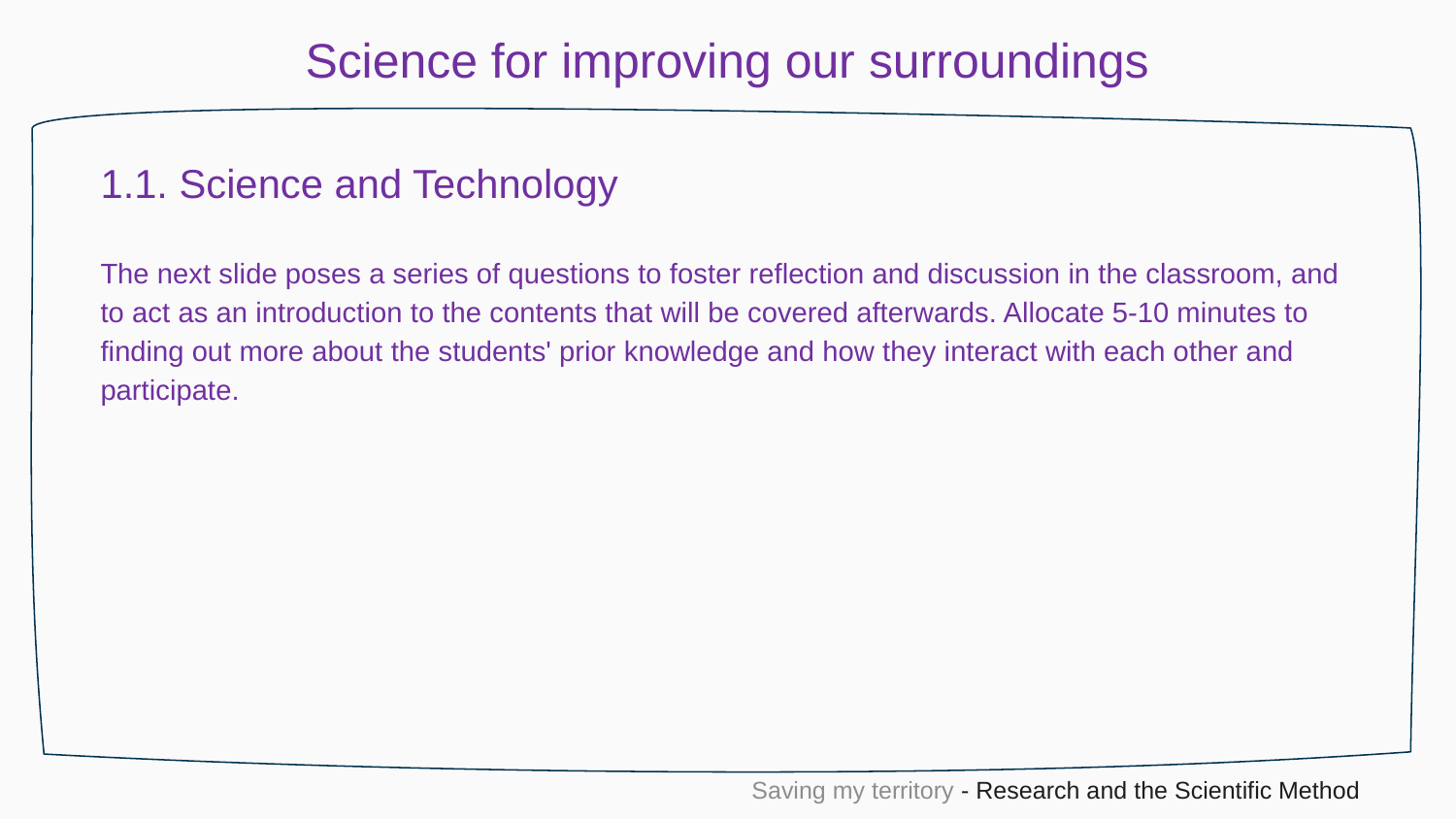

Science for improving our surroundings

1.1. Science and Technology
The next slide poses a series of questions to foster reflection and discussion in the classroom, and to act as an introduction to the contents that will be covered afterwards. Allocate 5-10 minutes to finding out more about the students' prior knowledge and how they interact with each other and participate.
Saving my territory - Research and the Scientific Method